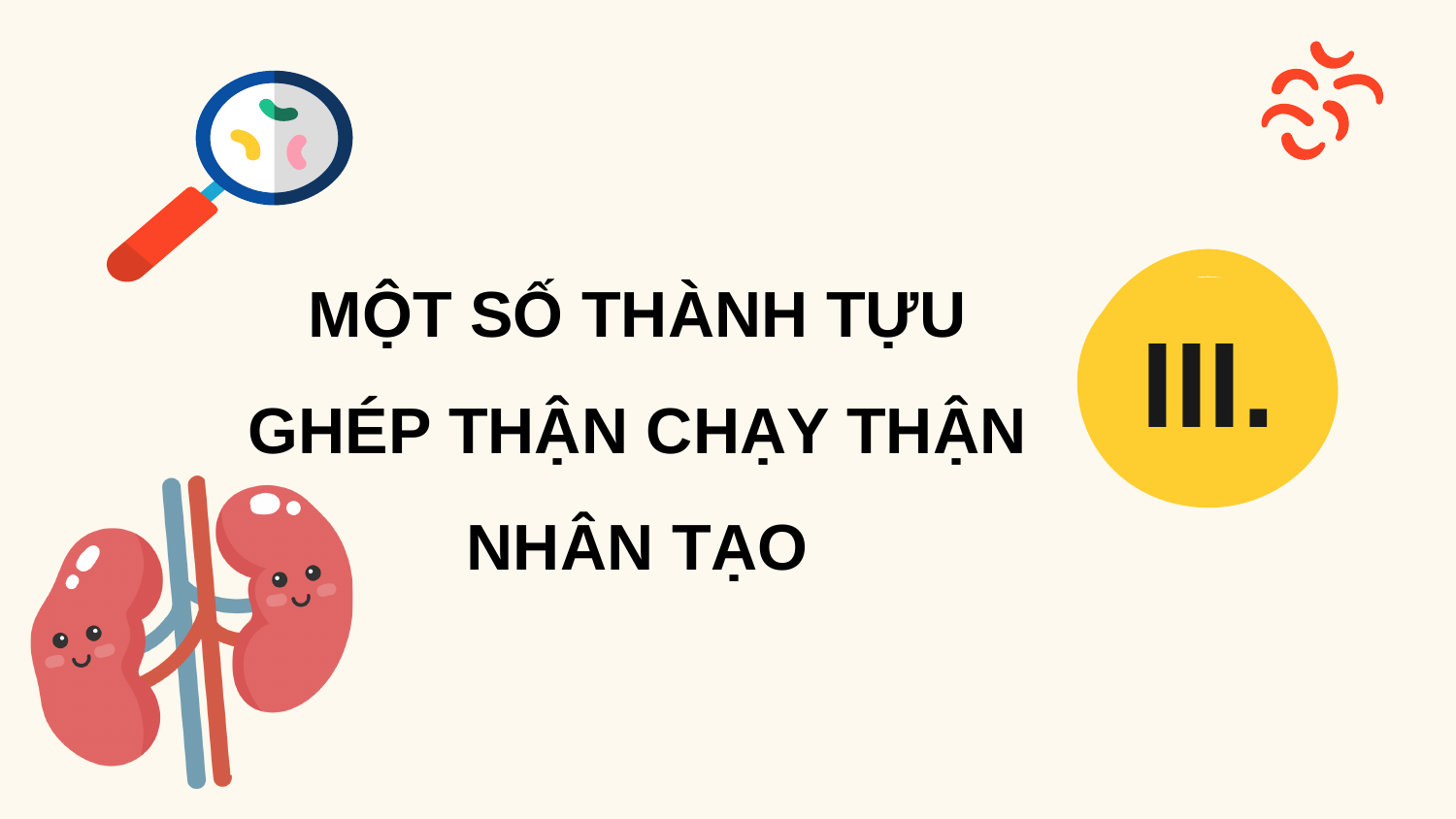

MỘT SỐ THÀNH TỰU GHÉP THẬN CHẠY THẬN NHÂN TẠO
III.